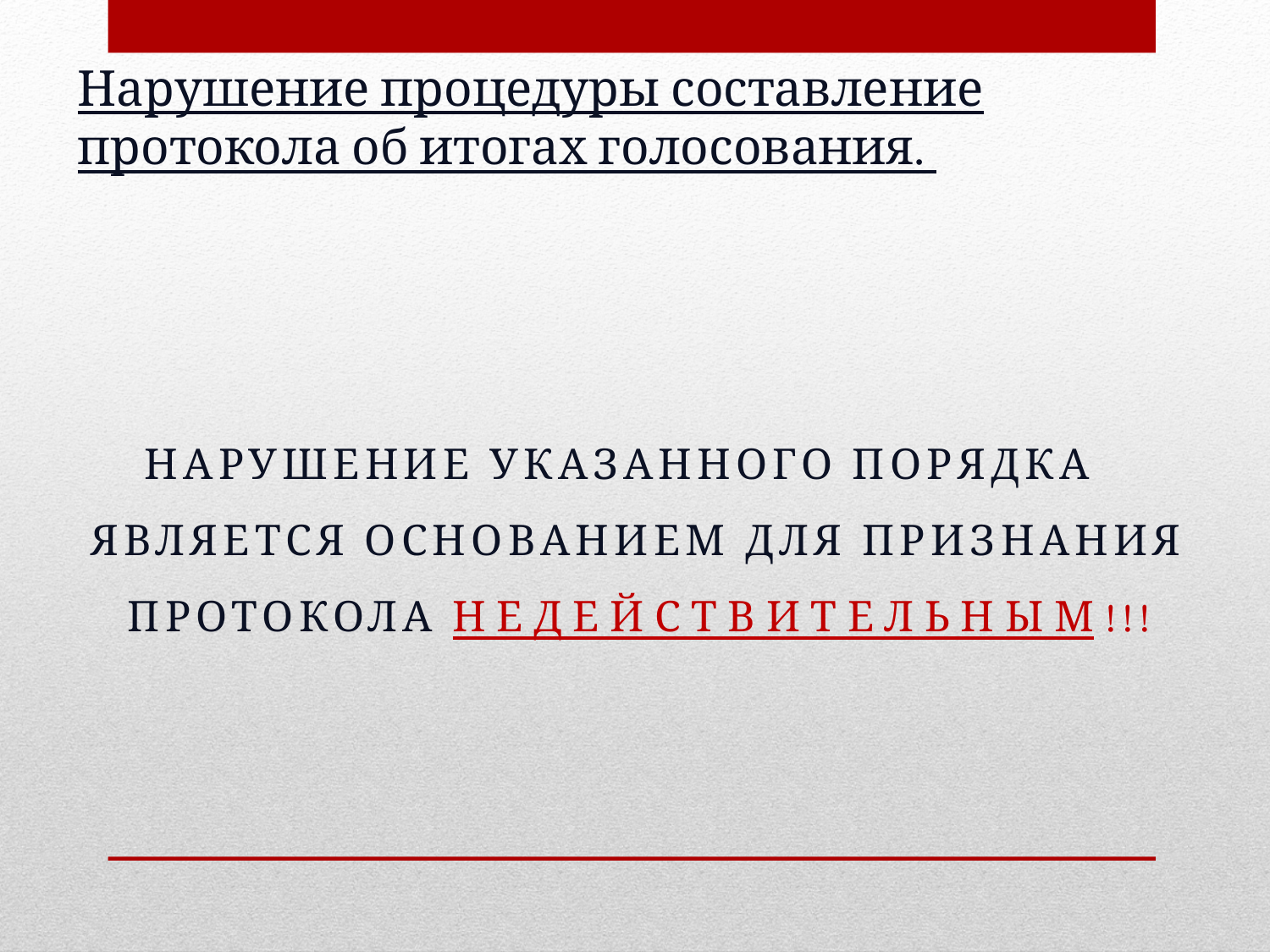

# Нарушение процедуры составление протокола об итогах голосования.

НАРУШЕНИЕ УКАЗАННОГО ПОРЯДКА ЯВЛЯЕТСЯ ОСНОВАНИЕМ ДЛЯ ПРИЗНАНИЯ ПРОТОКОЛА НЕДЕЙСТВИТЕЛЬНЫМ!!!